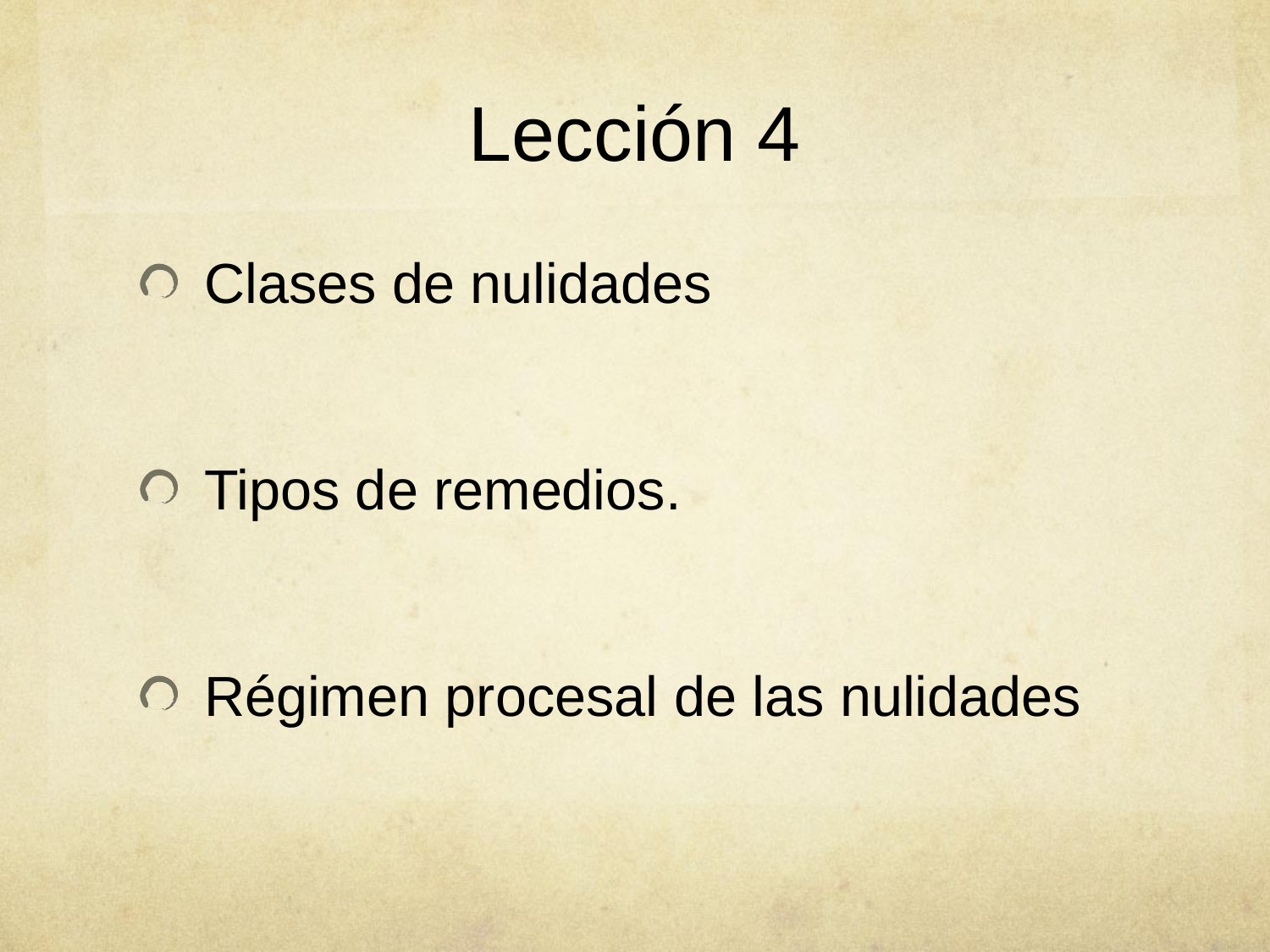

# Lección 4
Clases de nulidades

Tipos de remedios.

Régimen procesal de las nulidades